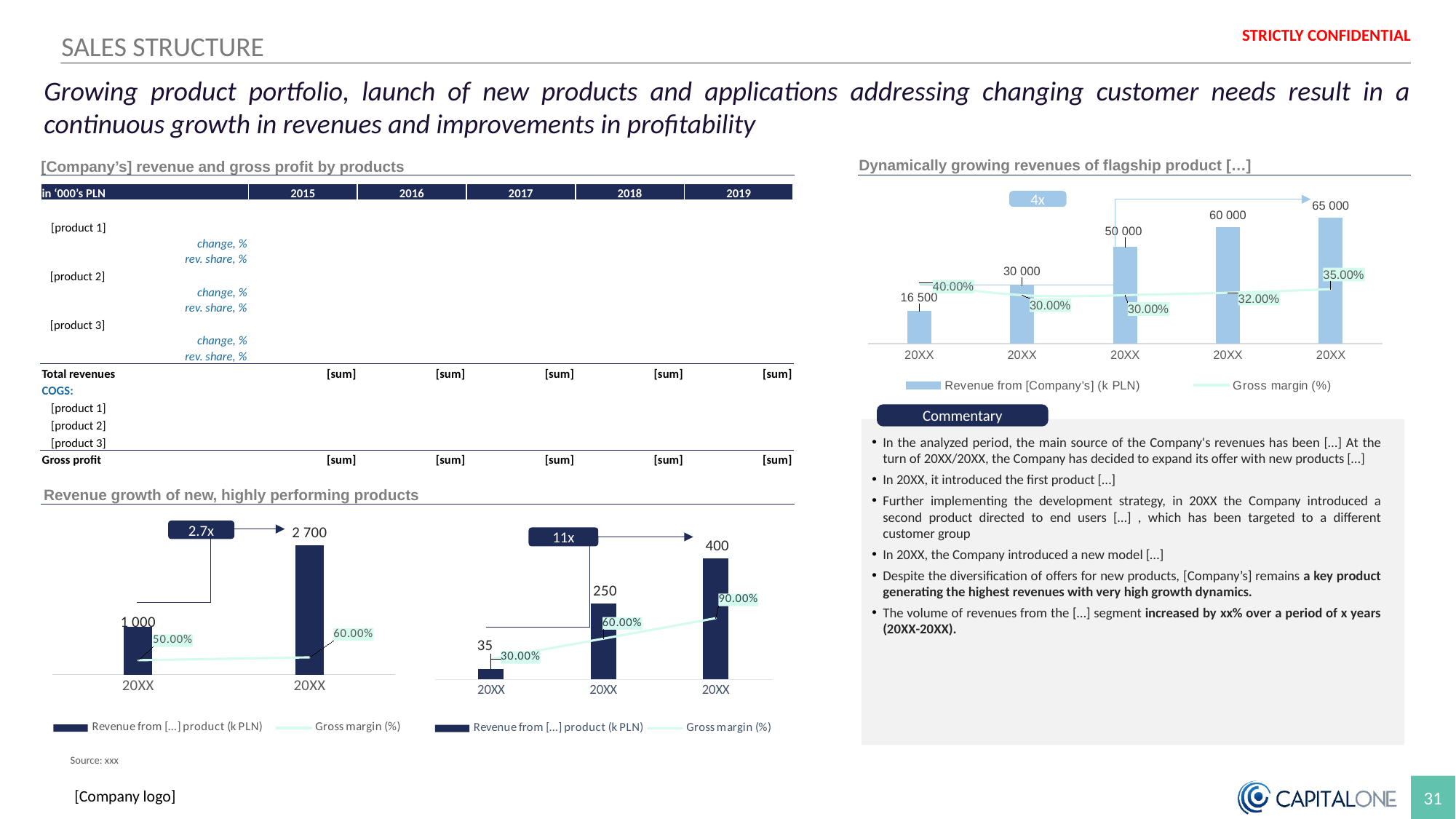

Colour palette

SALES STRUCTURE
Growing product portfolio, launch of new products and applications addressing changing customer needs result in a continuous growth in revenues and improvements in profitability
Dynamically growing revenues of flagship product […]
[Company’s] revenue and gross profit by products

| in ‘000’s PLN | 2015 | 2016 | 2017 | 2018 | 2019 |
| --- | --- | --- | --- | --- | --- |
|  |  |  |  |  |  |
| [product 1] |  |  |  |  |  |
| change, % |  |  |  |  |  |
| rev. share, % |  |  |  |  |  |
| [product 2] |  |  |  |  |  |
| change, % |  |  |  |  |  |
| rev. share, % |  |  |  |  |  |
| [product 3] |  |  |  |  |  |
| change, % |  |  |  |  |  |
| rev. share, % |  |  |  |  |  |
| Total revenues | [sum] | [sum] | [sum] | [sum] | [sum] |
| COGS: |  |  |  |  |  |
| [product 1] |  |  |  |  |  |
| [product 2] |  |  |  |  |  |
| [product 3] |  |  |  |  |  |
| Gross profit | [sum] | [sum] | [sum] | [sum] | [sum] |

### Chart

| Category | Revenue from [Company's] (k PLN) | Gross margin (%) |
|---|---|---|
| 20XX | 16500.0 | 0.4 |
| 20XX | 30000.0 | 0.3 |
| 20XX | 50000.0 | 0.3 |
| 20XX | 60000.0 | 0.32 |
| 20XX | 65000.0 | 0.35 |
4x
Commentary

In the analyzed period, the main source of the Company's revenues has been […] At the turn of 20XX/20XX, the Company has decided to expand its offer with new products […]
In 20XX, it introduced the first product […]
Further implementing the development strategy, in 20XX the Company introduced a second product directed to end users […] , which has been targeted to a different customer group
In 20XX, the Company introduced a new model […]
Despite the diversification of offers for new products, [Company’s] remains a key product generating the highest revenues with very high growth dynamics.
The volume of revenues from the […] segment increased by xx% over a period of x years (20XX-20XX).
Revenue growth of new, highly performing products

### Chart

| Category | Revenue from […] product (k PLN) | Gross margin (%) |
|---|---|---|
| 20XX | 1000.0 | 0.5 |
| 20XX | 2700.0 | 0.6 |
2.7x

### Chart

| Category | Revenue from […] product (k PLN) | Gross margin (%) |
|---|---|---|
| 20XX | 35.0 | 0.3 |
| 20XX | 250.0 | 0.6 |
| 20XX | 400.0 | 0.9 |
11x
Source: xxx